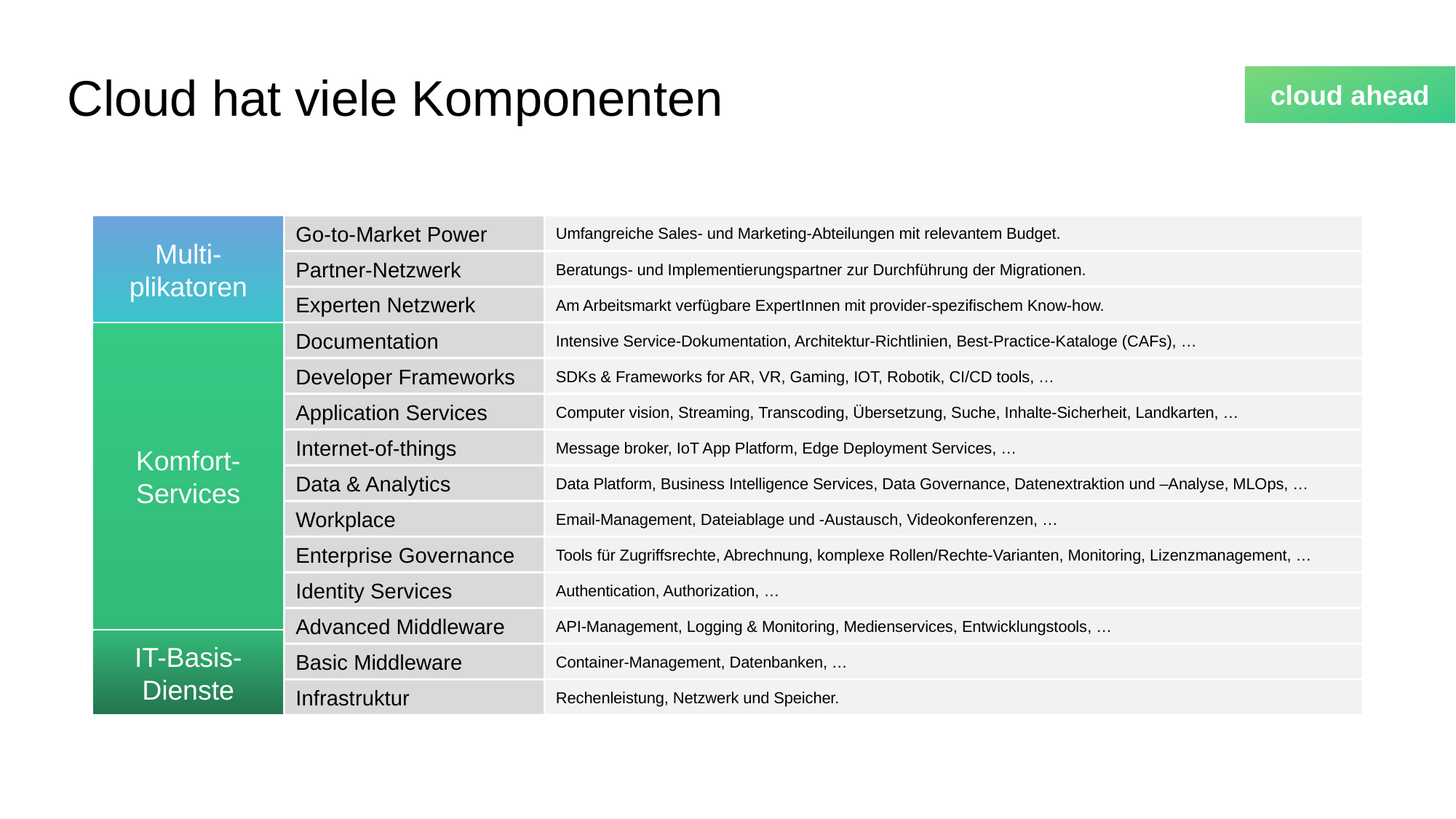

# Cloud hat viele Komponenten
Go-to-Market Power
Umfangreiche Sales- und Marketing-Abteilungen mit relevantem Budget.
Multi-plikatoren
Partner-Netzwerk
Beratungs- und Implementierungspartner zur Durchführung der Migrationen.
Experten Netzwerk
Am Arbeitsmarkt verfügbare ExpertInnen mit provider-spezifischem Know-how.
Documentation
Intensive Service-Dokumentation, Architektur-Richtlinien, Best-Practice-Kataloge (CAFs), …
Komfort- Services
Developer Frameworks
SDKs & Frameworks for AR, VR, Gaming, IOT, Robotik, CI/CD tools, …
Application Services
Computer vision, Streaming, Transcoding, Übersetzung, Suche, Inhalte-Sicherheit, Landkarten, …
Internet-of-things
Message broker, IoT App Platform, Edge Deployment Services, …
Data & Analytics
Data Platform, Business Intelligence Services, Data Governance, Datenextraktion und –Analyse, MLOps, …
Workplace
Email-Management, Dateiablage und -Austausch, Videokonferenzen, …
Enterprise Governance
Tools für Zugriffsrechte, Abrechnung, komplexe Rollen/Rechte-Varianten, Monitoring, Lizenzmanagement, …
Identity Services
Authentication, Authorization, …
Advanced Middleware
API-Management, Logging & Monitoring, Medienservices, Entwicklungstools, …
IT-Basis-Dienste
Basic Middleware
Container-Management, Datenbanken, …
Infrastruktur
Rechenleistung, Netzwerk und Speicher.